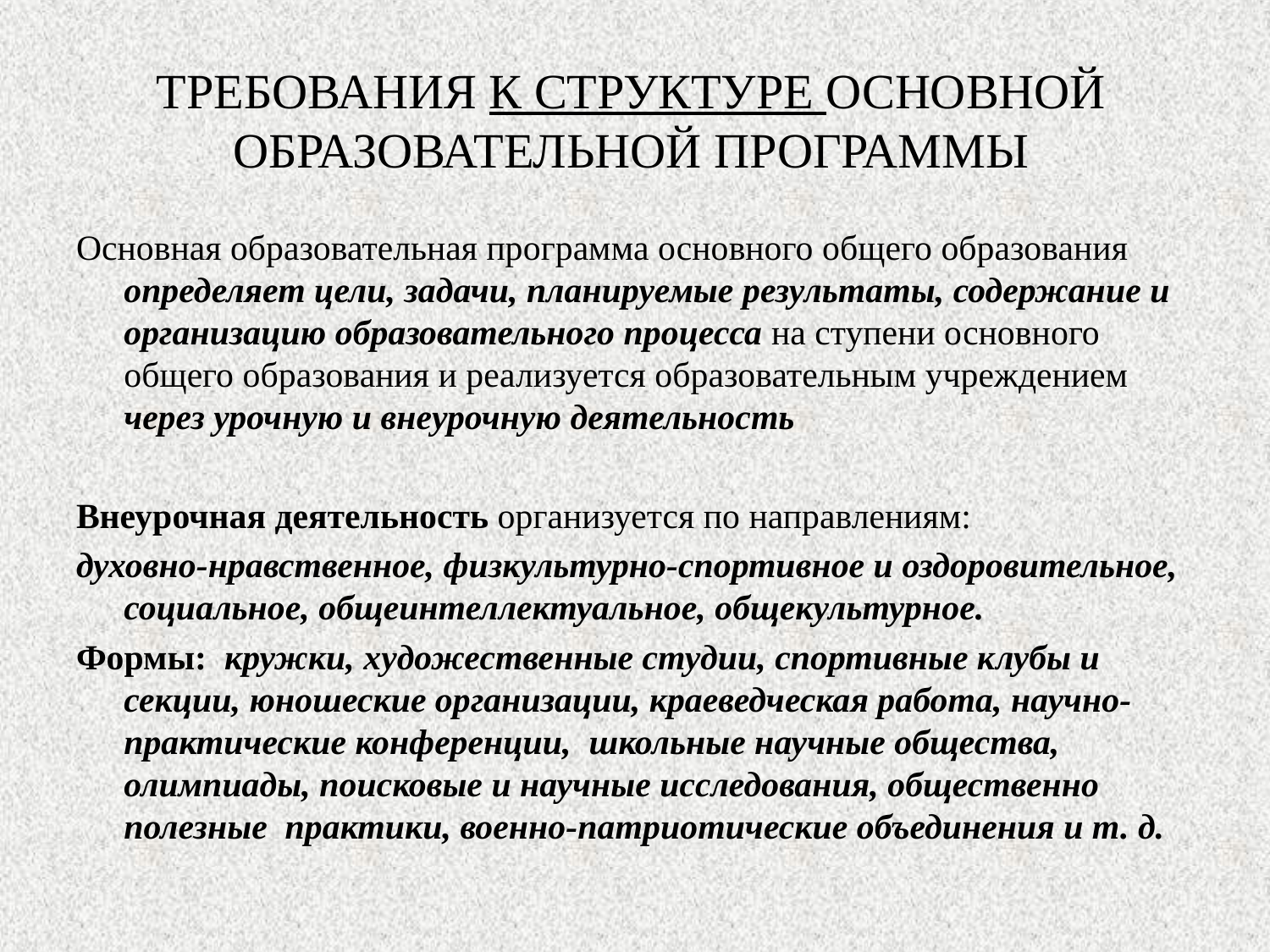

# ТРЕБОВАНИЯ К СТРУКТУРЕ ОСНОВНОЙ ОБРАЗОВАТЕЛЬНОЙ ПРОГРАММЫ
Основная образовательная программа основного общего образования определяет цели, задачи, планируемые результаты, содержание и организацию образовательного процесса на ступени основного общего образования и реализуется образовательным учреждением через урочную и внеурочную деятельность

Внеурочная деятельность организуется по направлениям:
духовно-нравственное, физкультурно-спортивное и оздоровительное, социальное, общеинтеллектуальное, общекультурное.
Формы:  кружки, художественные студии, спортивные клубы и секции, юношеские организации, краеведческая работа, научно-практические конференции,  школьные научные общества, олимпиады, поисковые и научные исследования, общественно полезные  практики, военно-патриотические объединения и т. д.